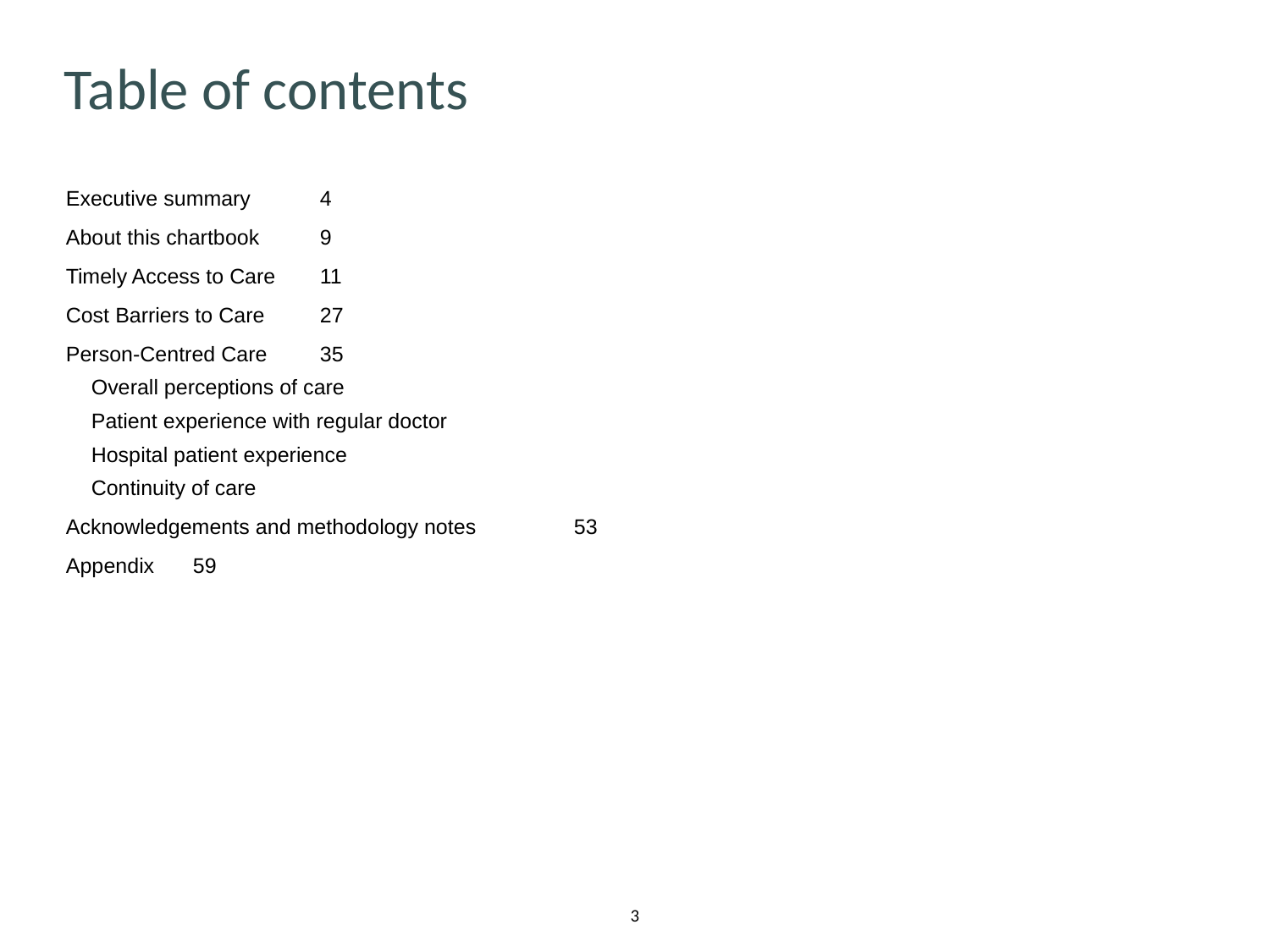

# Table of contents
Executive summary	4
About this chartbook 	9
Timely Access to Care 	11
Cost Barriers to Care 	27
Person-Centred Care	35
Overall perceptions of care
Patient experience with regular doctor
Hospital patient experience
Continuity of care
Acknowledgements and methodology notes	53
Appendix	59